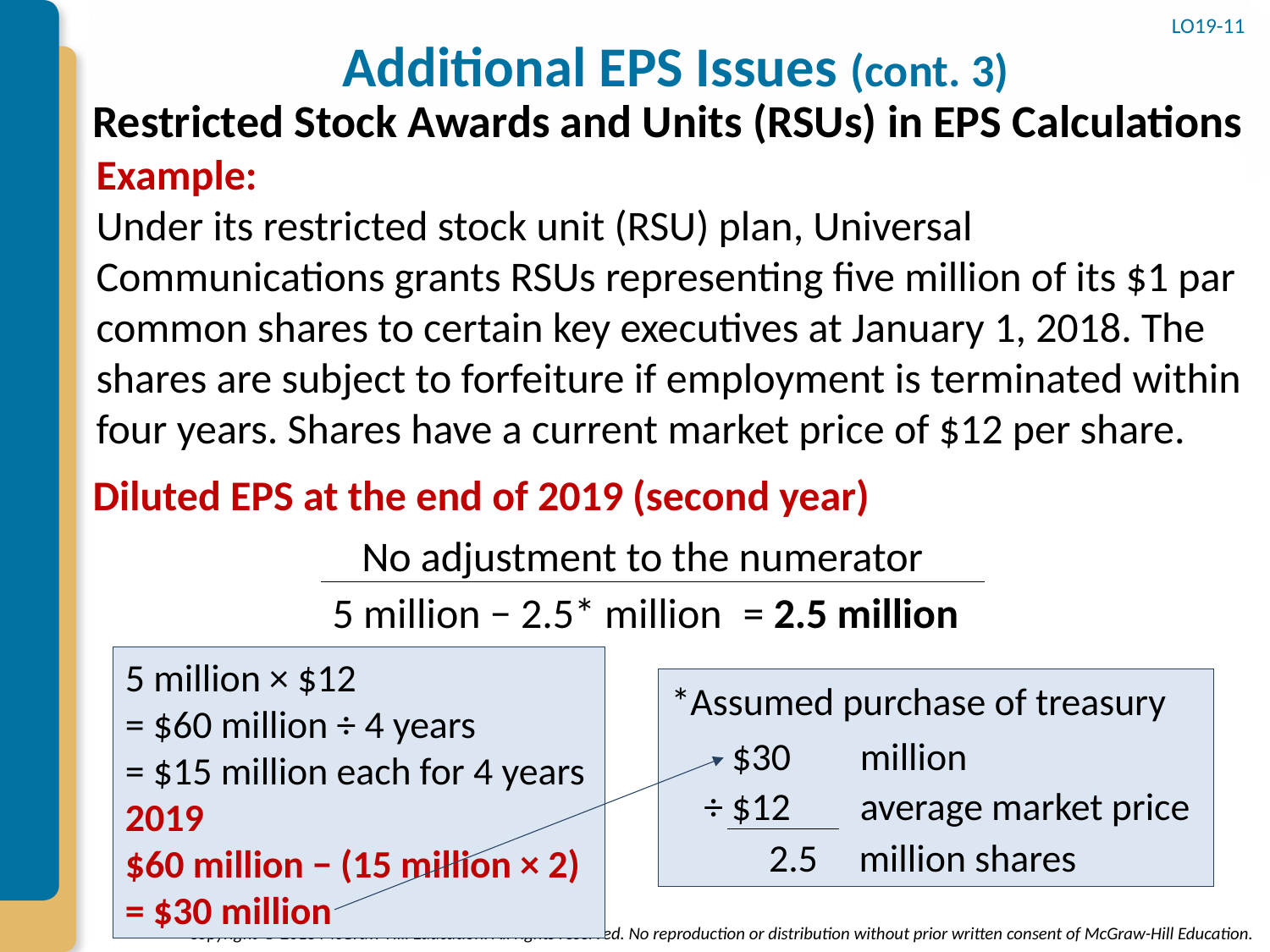

# Additional EPS Issues (cont. 3)
LO19-11
Restricted Stock Awards and Units (RSUs) in EPS Calculations

Example:
Under its restricted stock unit (RSU) plan, Universal Communications grants RSUs representing five million of its $1 par common shares to certain key executives at January 1, 2018. The shares are subject to forfeiture if employment is terminated within four years. Shares have a current market price of $12 per share.
Diluted EPS at the end of 2019 (second year)
No adjustment to the numerator
5 million − 2.5* million
= 2.5 million
5 million × $12
= $60 million ÷ 4 years
= $15 million each for 4 years
2019
$60 million − (15 million × 2)
= $30 million

*Assumed purchase of treasury

$30
million
÷ $12
average market price
2.5
million shares